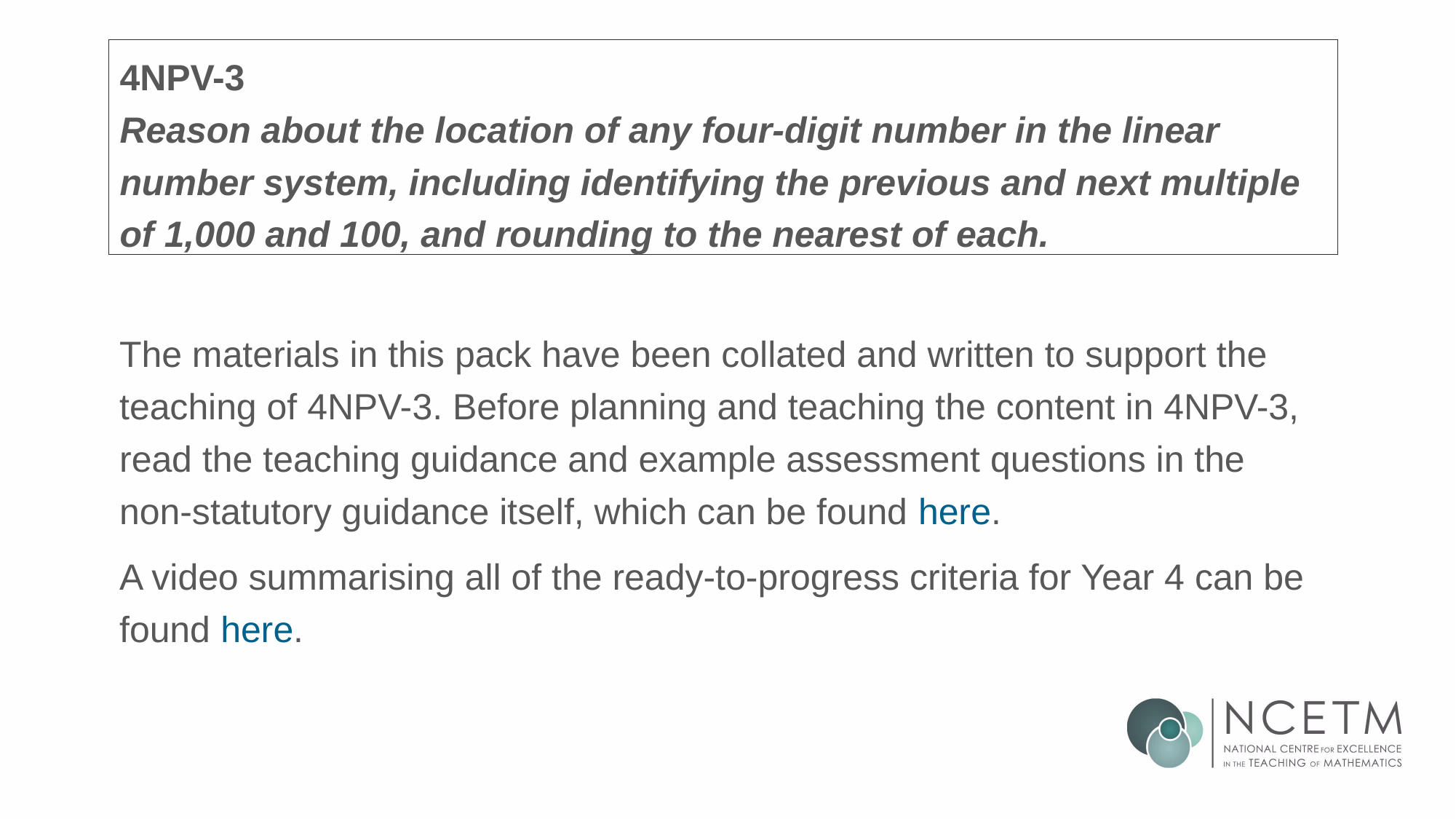

# 4NPV-3 Reason about the location of any four-digit number in the linear number system, including identifying the previous and next multiple of 1,000 and 100, and rounding to the nearest of each.
The materials in this pack have been collated and written to support the teaching of 4NPV-3. Before planning and teaching the content in 4NPV-3, read the teaching guidance and example assessment questions in the non-statutory guidance itself, which can be found here.
A video summarising all of the ready-to-progress criteria for Year 4 can be found here.